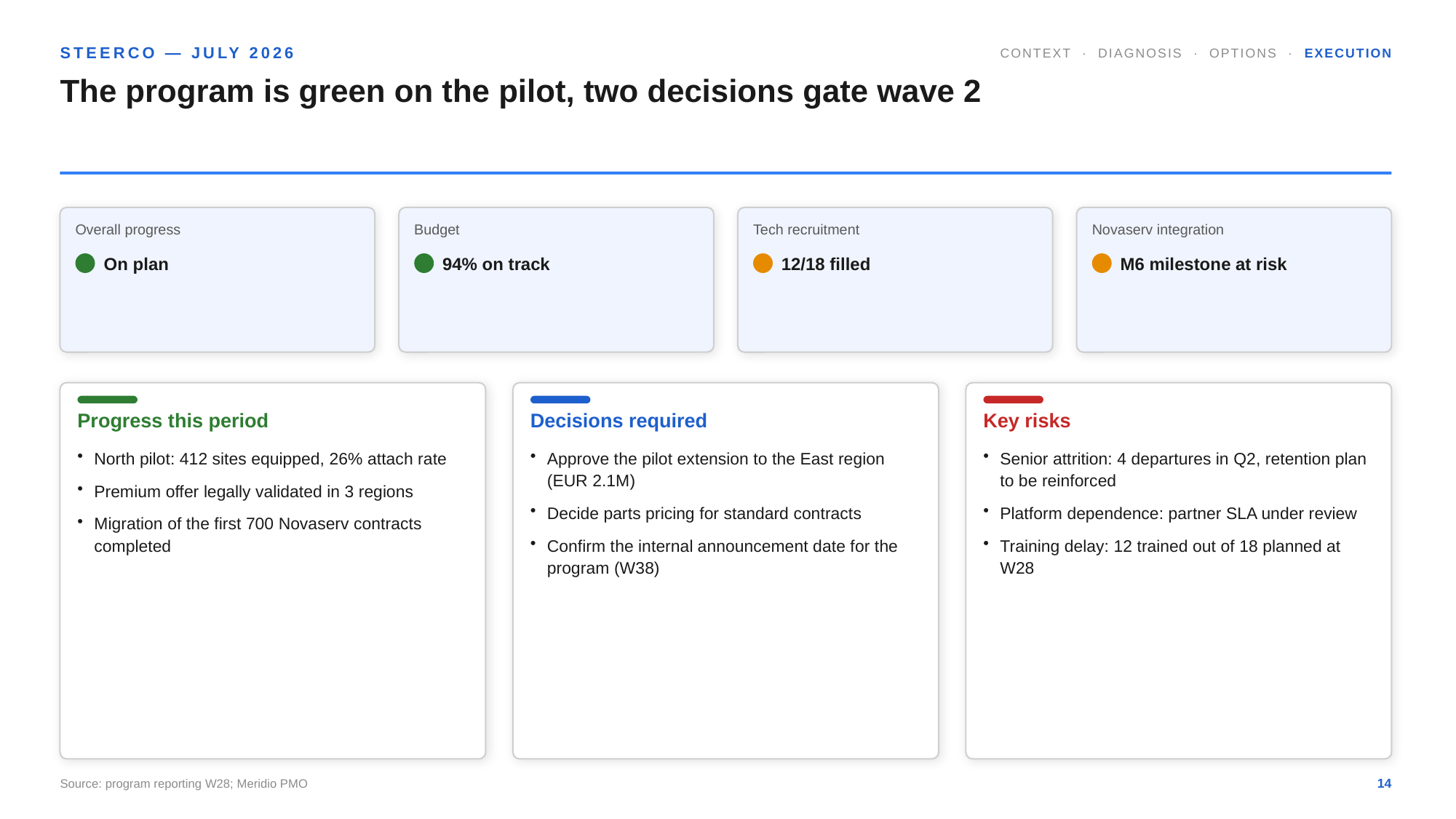

STEERCO — JULY 2026
CONTEXT  ·  DIAGNOSIS  ·  OPTIONS  ·  EXECUTION
The program is green on the pilot, two decisions gate wave 2

Overall progress
Budget
Tech recruitment
Novaserv integration
On plan
94% on track
12/18 filled
M6 milestone at risk

Progress this period
Decisions required
Key risks
North pilot: 412 sites equipped, 26% attach rate
Premium offer legally validated in 3 regions
Migration of the first 700 Novaserv contracts completed
Approve the pilot extension to the East region (EUR 2.1M)
Decide parts pricing for standard contracts
Confirm the internal announcement date for the program (W38)
Senior attrition: 4 departures in Q2, retention plan to be reinforced
Platform dependence: partner SLA under review
Training delay: 12 trained out of 18 planned at W28
Source: program reporting W28; Meridio PMO
14